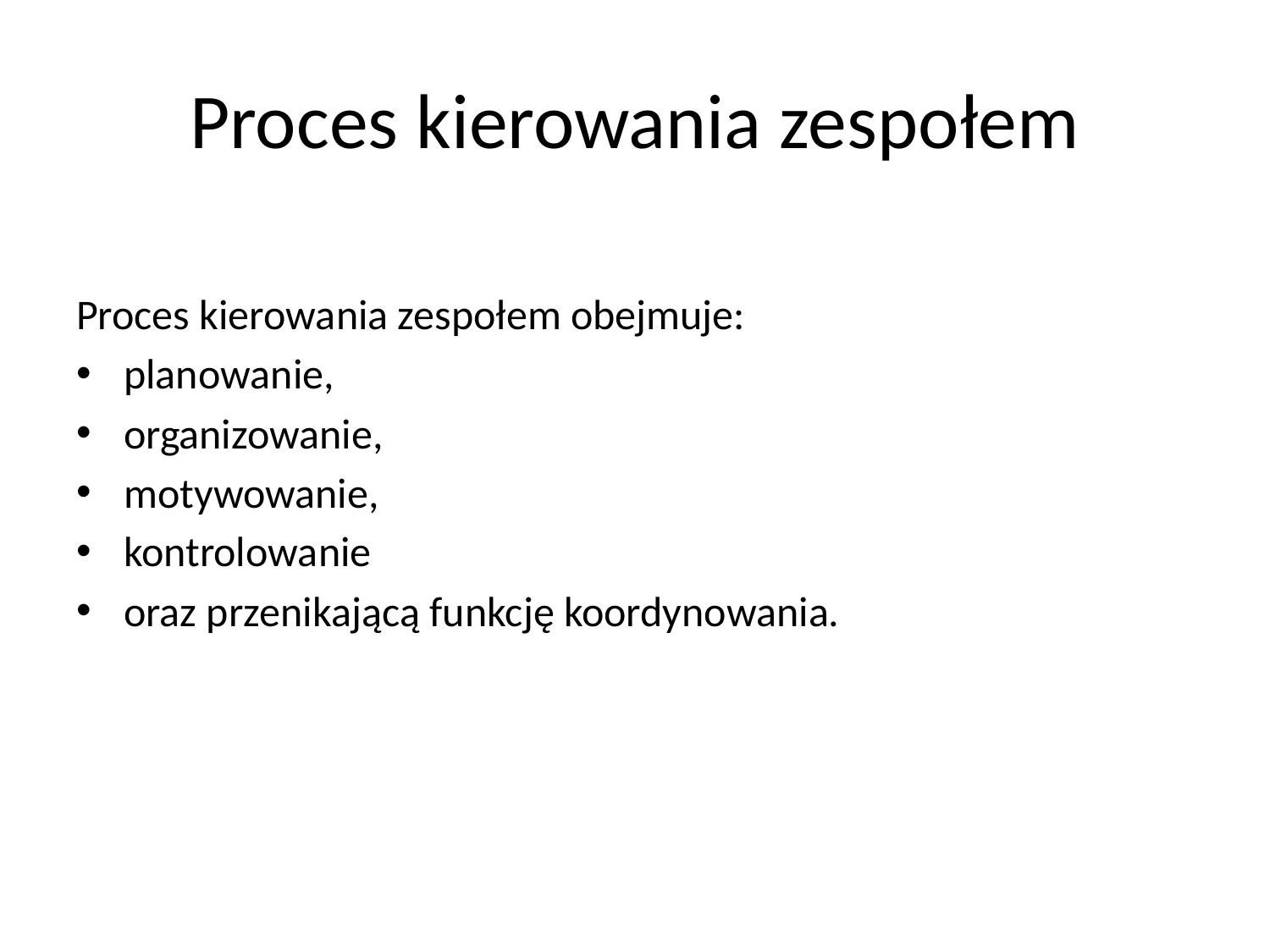

# Proces kierowania zespołem

Proces kierowania zespołem obejmuje:
planowanie,
organizowanie,
motywowanie,
kontrolowanie
oraz przenikającą funkcję koordynowania.